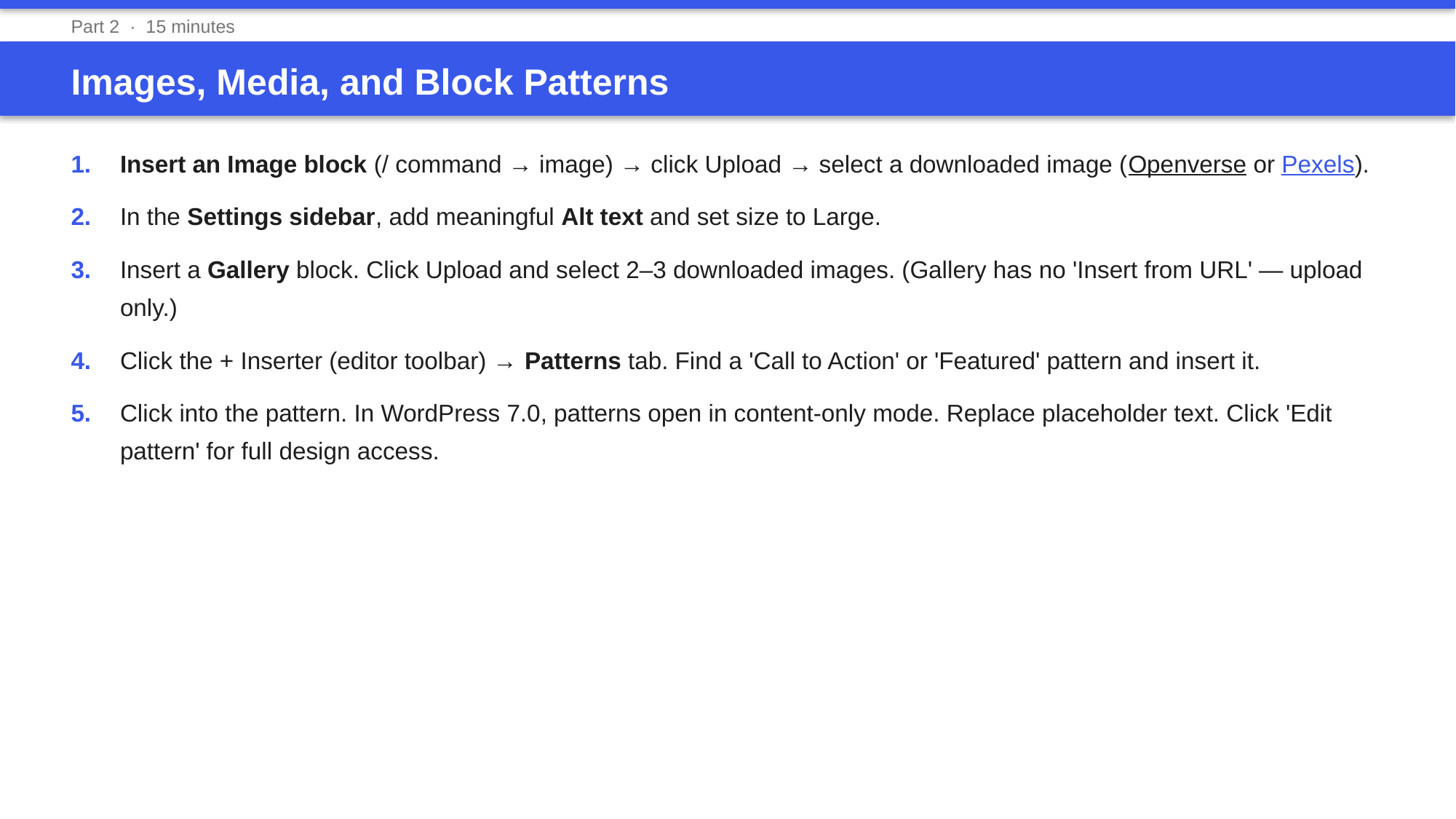

Part 2  ·  15 minutes

Images, Media, and Block Patterns
1.	Insert an Image block (/ command → image) → click Upload → select a downloaded image (Openverse or Pexels).
2.	In the Settings sidebar, add meaningful Alt text and set size to Large.
3.	Insert a Gallery block. Click Upload and select 2–3 downloaded images. (Gallery has no 'Insert from URL' — upload only.)
4.	Click the + Inserter (editor toolbar) → Patterns tab. Find a 'Call to Action' or 'Featured' pattern and insert it.
5.	Click into the pattern. In WordPress 7.0, patterns open in content-only mode. Replace placeholder text. Click 'Edit pattern' for full design access.